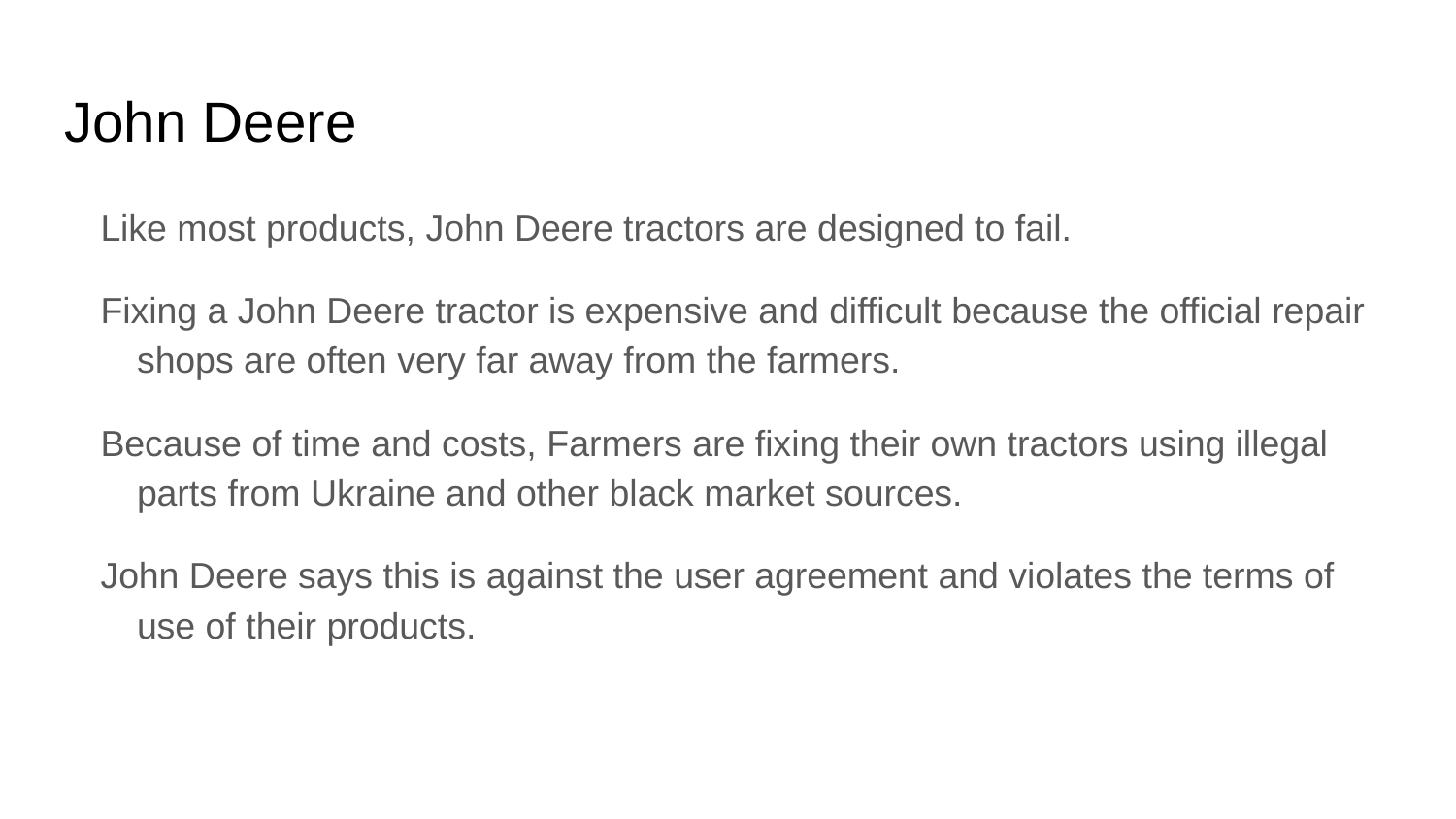

# John Deere
Like most products, John Deere tractors are designed to fail.
Fixing a John Deere tractor is expensive and difficult because the official repair shops are often very far away from the farmers.
Because of time and costs, Farmers are fixing their own tractors using illegal parts from Ukraine and other black market sources.
John Deere says this is against the user agreement and violates the terms of use of their products.